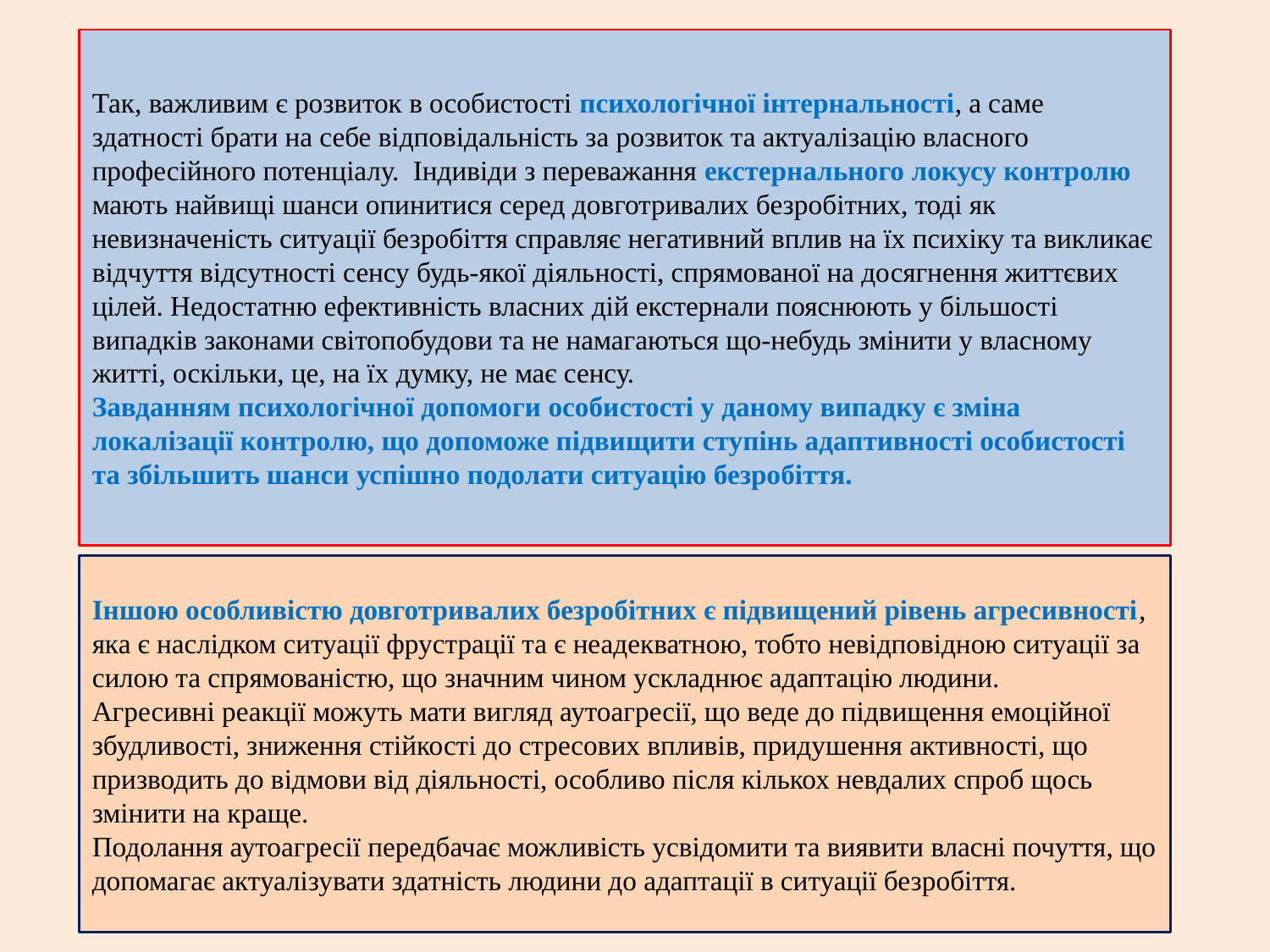

Так, важливим є розвиток в особистості психологічної інтернальності, а саме здатності брати на себе відповідальність за розвиток та актуалізацію власного професійного потенціалу.  Індивіди з переважання екстернального локусу контролю мають найвищі шанси опинитися серед довготривалих безробітних, тоді як невизначеність ситуації безробіття справляє негативний вплив на їх психіку та викликає відчуття відсутності сенсу будь-якої діяльності, спрямованої на досягнення життєвих цілей. Недостатню ефективність власних дій екстернали пояснюють у більшості випадків законами світопобудови та не намагаються що-небудь змінити у власному житті, оскільки, це, на їх думку, не має сенсу.
Завданням психологічної допомоги особистості у даному випадку є зміна локалізації контролю, що допоможе підвищити ступінь адаптивності особистості та збільшить шанси успішно подолати ситуацію безробіття.
#
Іншою особливістю довготривалих безробітних є підвищений рівень агресивності, яка є наслідком ситуації фрустрації та є неадекватною, тобто невідповідною ситуації за силою та спрямованістю, що значним чином ускладнює адаптацію людини.
Агресивні реакції можуть мати вигляд аутоагресії, що веде до підвищення емоційної збудливості, зниження стійкості до стресових впливів, придушення активності, що призводить до відмови від діяльності, особливо після кількох невдалих спроб щось змінити на краще.
Подолання аутоагресії передбачає можливість усвідомити та виявити власні почуття, що допомагає актуалізувати здатність людини до адаптації в ситуації безробіття.